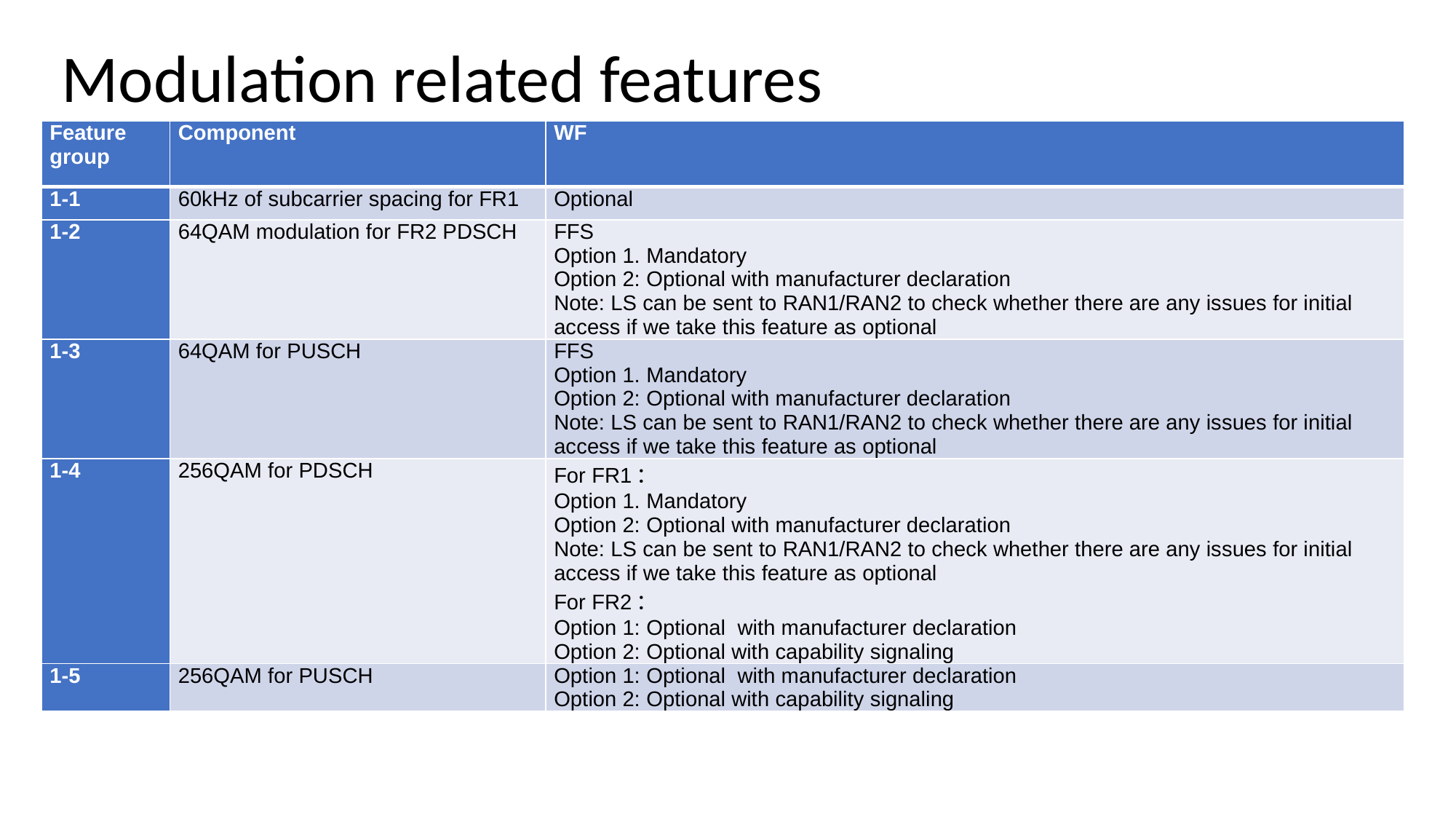

# Modulation related features
| Feature group | Component | WF |
| --- | --- | --- |
| 1-1 | 60kHz of subcarrier spacing for FR1 | Optional |
| 1-2 | 64QAM modulation for FR2 PDSCH | FFS Option 1. Mandatory Option 2: Optional with manufacturer declaration Note: LS can be sent to RAN1/RAN2 to check whether there are any issues for initial access if we take this feature as optional |
| 1-3 | 64QAM for PUSCH | FFS Option 1. Mandatory Option 2: Optional with manufacturer declaration Note: LS can be sent to RAN1/RAN2 to check whether there are any issues for initial access if we take this feature as optional |
| 1-4 | 256QAM for PDSCH | For FR1： Option 1. Mandatory Option 2: Optional with manufacturer declaration Note: LS can be sent to RAN1/RAN2 to check whether there are any issues for initial access if we take this feature as optional  For FR2： Option 1: Optional  with manufacturer declaration Option 2: Optional with capability signaling |
| 1-5 | 256QAM for PUSCH | Option 1: Optional  with manufacturer declaration Option 2: Optional with capability signaling |